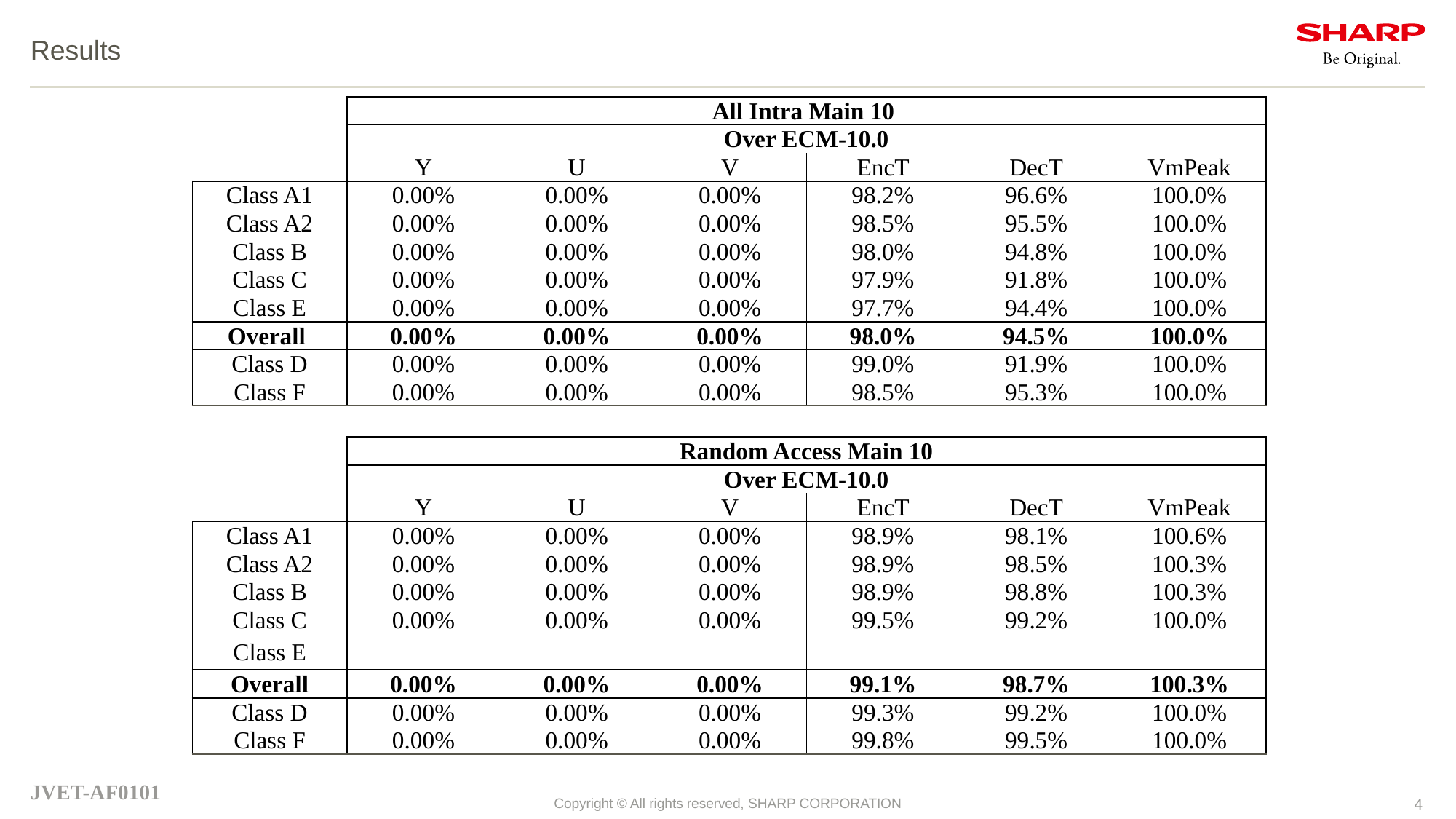

# Results
|  | All Intra Main 10 |  |  |  |  |  |
| --- | --- | --- | --- | --- | --- | --- |
|  | Over ECM-10.0 |  |  |  |  |  |
|  | Y | U | V | EncT | DecT | VmPeak |
| Class A1 | 0.00% | 0.00% | 0.00% | 98.2% | 96.6% | 100.0% |
| Class A2 | 0.00% | 0.00% | 0.00% | 98.5% | 95.5% | 100.0% |
| Class B | 0.00% | 0.00% | 0.00% | 98.0% | 94.8% | 100.0% |
| Class C | 0.00% | 0.00% | 0.00% | 97.9% | 91.8% | 100.0% |
| Class E | 0.00% | 0.00% | 0.00% | 97.7% | 94.4% | 100.0% |
| Overall | 0.00% | 0.00% | 0.00% | 98.0% | 94.5% | 100.0% |
| Class D | 0.00% | 0.00% | 0.00% | 99.0% | 91.9% | 100.0% |
| Class F | 0.00% | 0.00% | 0.00% | 98.5% | 95.3% | 100.0% |
|  | Random Access Main 10 |  |  |  |  |  |
| --- | --- | --- | --- | --- | --- | --- |
|  | Over ECM-10.0 |  |  |  |  |  |
|  | Y | U | V | EncT | DecT | VmPeak |
| Class A1 | 0.00% | 0.00% | 0.00% | 98.9% | 98.1% | 100.6% |
| Class A2 | 0.00% | 0.00% | 0.00% | 98.9% | 98.5% | 100.3% |
| Class B | 0.00% | 0.00% | 0.00% | 98.9% | 98.8% | 100.3% |
| Class C | 0.00% | 0.00% | 0.00% | 99.5% | 99.2% | 100.0% |
| Class E |  |  |  |  |  |  |
| Overall | 0.00% | 0.00% | 0.00% | 99.1% | 98.7% | 100.3% |
| Class D | 0.00% | 0.00% | 0.00% | 99.3% | 99.2% | 100.0% |
| Class F | 0.00% | 0.00% | 0.00% | 99.8% | 99.5% | 100.0% |
JVET-AF0101
Copyright © All rights reserved, SHARP CORPORATION
4